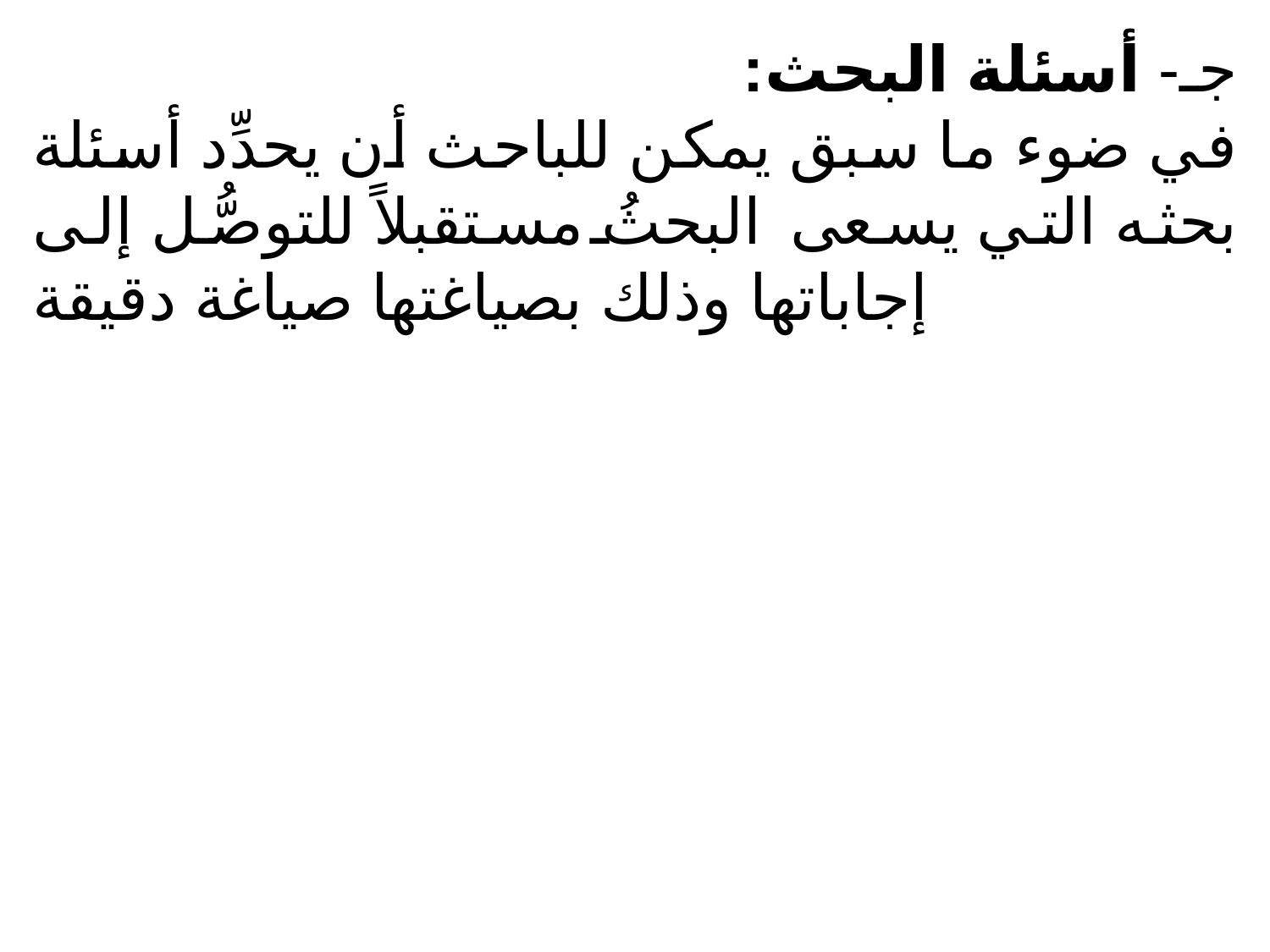

جـ- أسئلة البحث:
في ضوء ما سبق يمكن للباحث أن يحدِّد أسئلة بحثه التي يسعى البحثُ مستقبلاً للتوصُّل إلى إجاباتها وذلك بصياغتها صياغة دقيقة